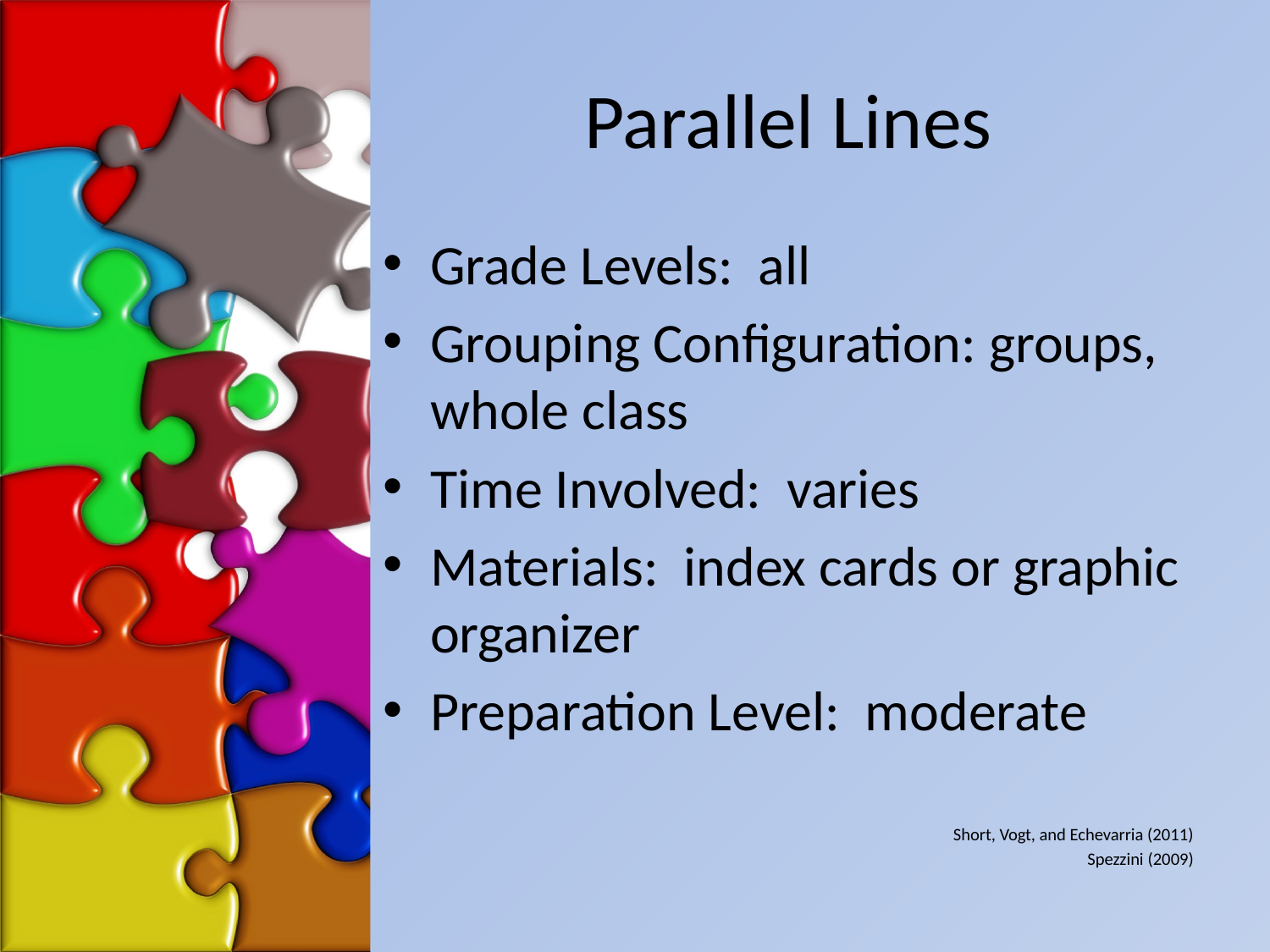

# Parallel Lines
Grade Levels:  all
Grouping Configuration: groups, whole class
Time Involved:  varies
Materials:  index cards or graphic organizer
Preparation Level:  moderate

Short, Vogt, and Echevarria (2011)
Spezzini (2009)